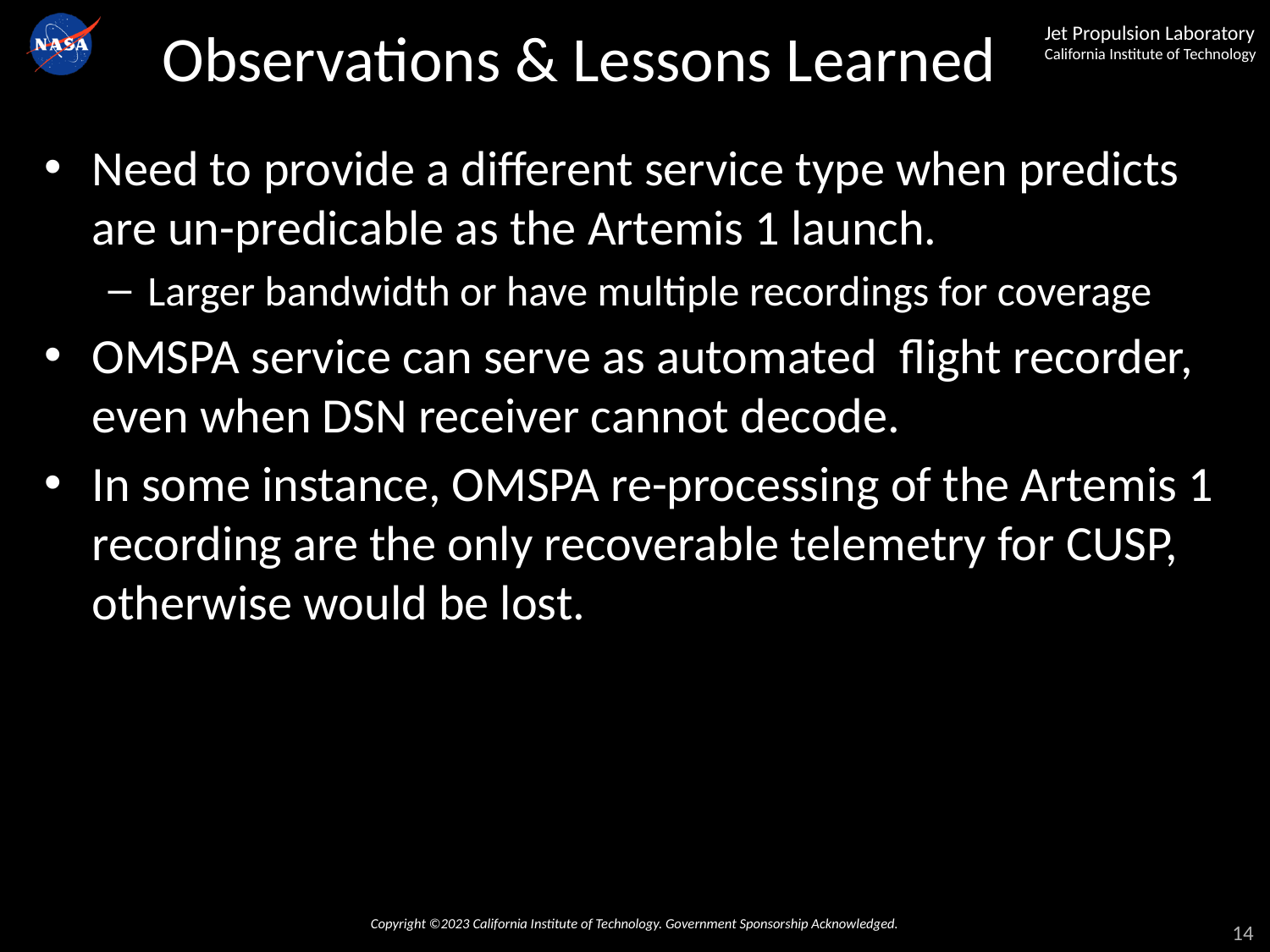

# Observations & Lessons Learned
Need to provide a different service type when predicts are un-predicable as the Artemis 1 launch.
Larger bandwidth or have multiple recordings for coverage
OMSPA service can serve as automated  flight recorder, even when DSN receiver cannot decode.
In some instance, OMSPA re-processing of the Artemis 1 recording are the only recoverable telemetry for CUSP, otherwise would be lost.

14